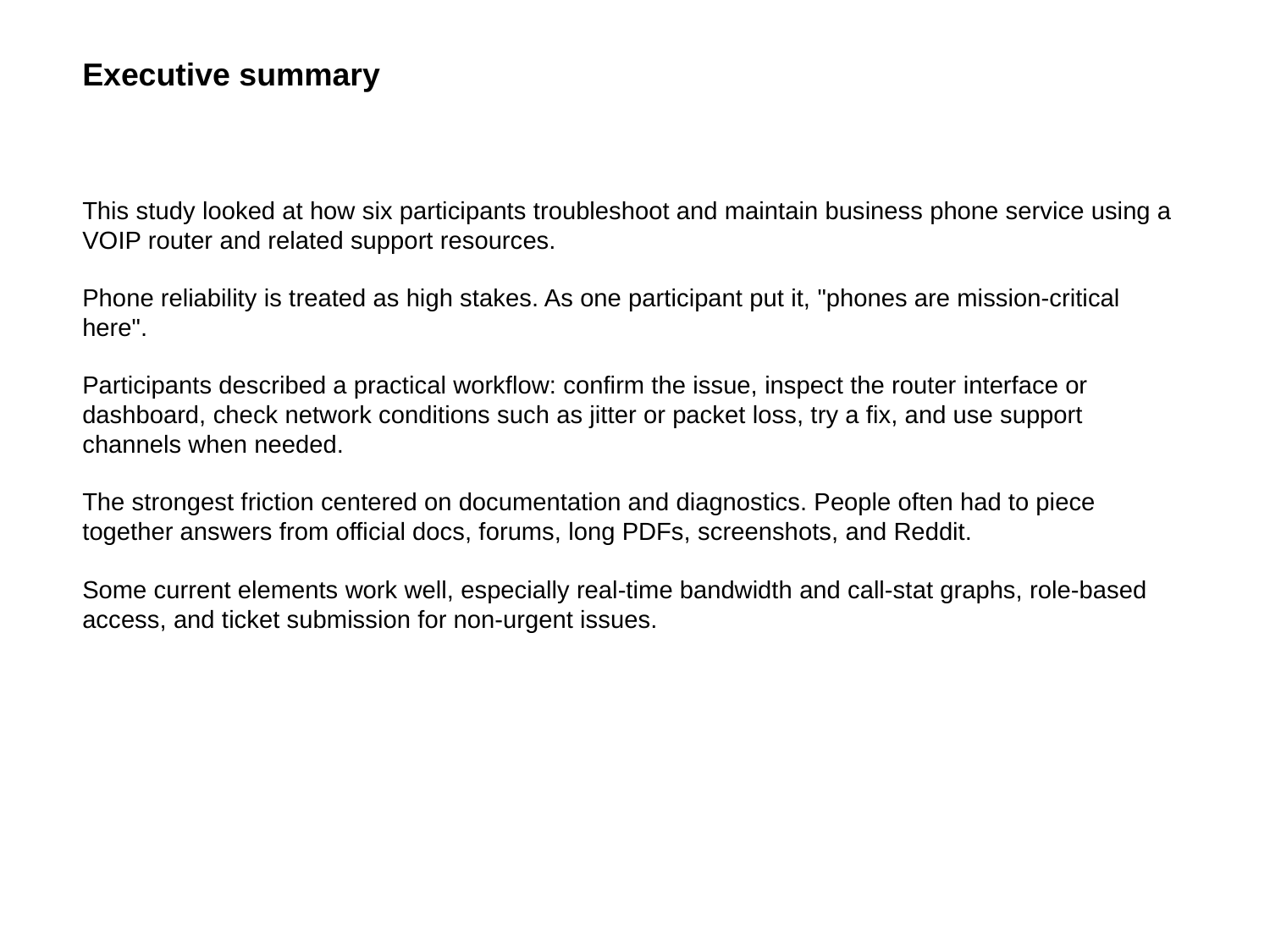

Executive summary
This study looked at how six participants troubleshoot and maintain business phone service using a VOIP router and related support resources.
Phone reliability is treated as high stakes. As one participant put it, "phones are mission-critical here".
Participants described a practical workflow: confirm the issue, inspect the router interface or dashboard, check network conditions such as jitter or packet loss, try a fix, and use support channels when needed.
The strongest friction centered on documentation and diagnostics. People often had to piece together answers from official docs, forums, long PDFs, screenshots, and Reddit.
Some current elements work well, especially real-time bandwidth and call-stat graphs, role-based access, and ticket submission for non-urgent issues.